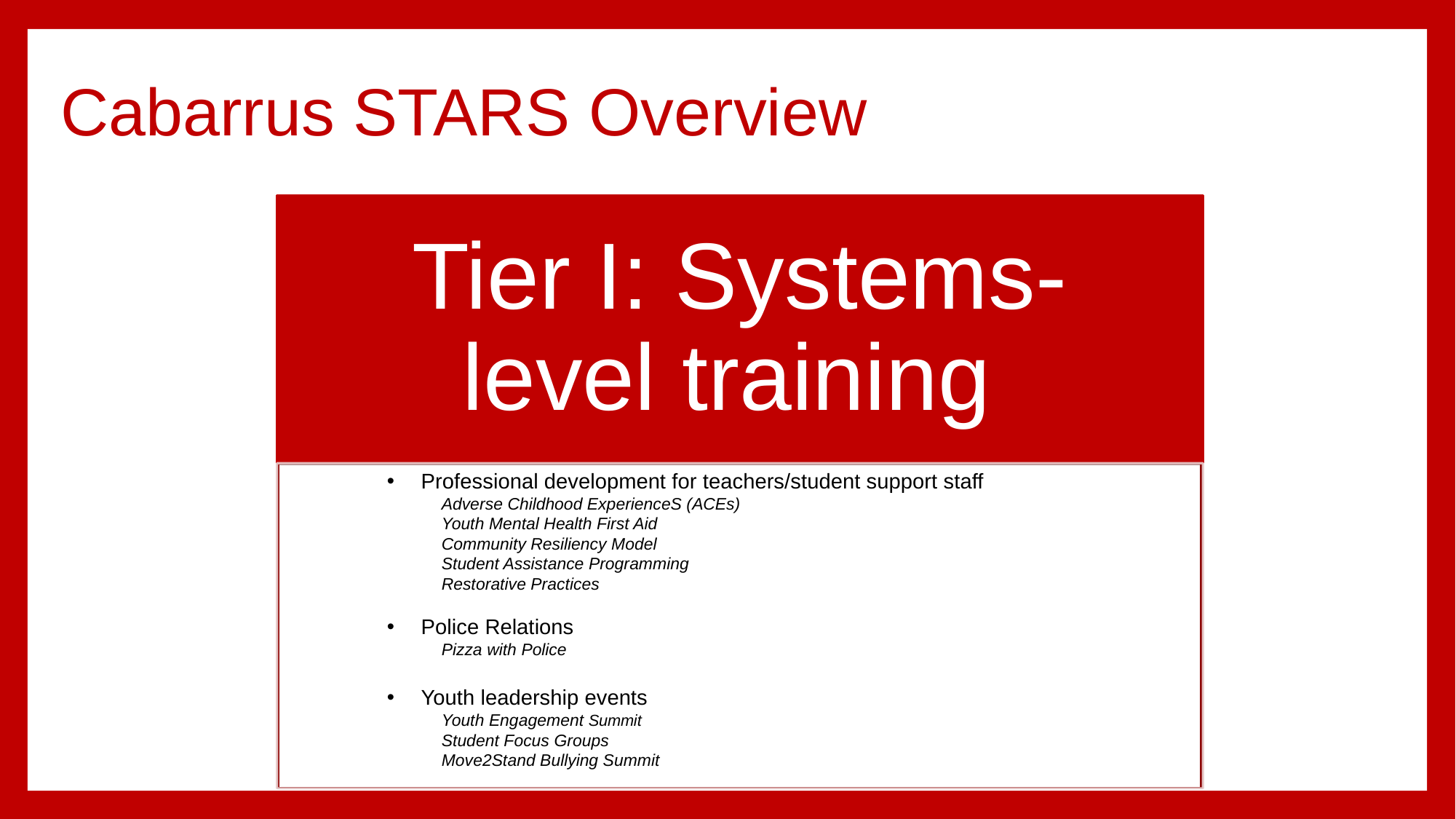

# Cabarrus STARS Overview
Tier I: Systems-level training
Professional development for teachers/student support staff
Adverse Childhood ExperienceS (ACEs)
Youth Mental Health First Aid
Community Resiliency Model
Student Assistance Programming
Restorative Practices

Police Relations
Pizza with Police

Youth leadership events
Youth Engagement Summit
Student Focus Groups
Move2Stand Bullying Summit